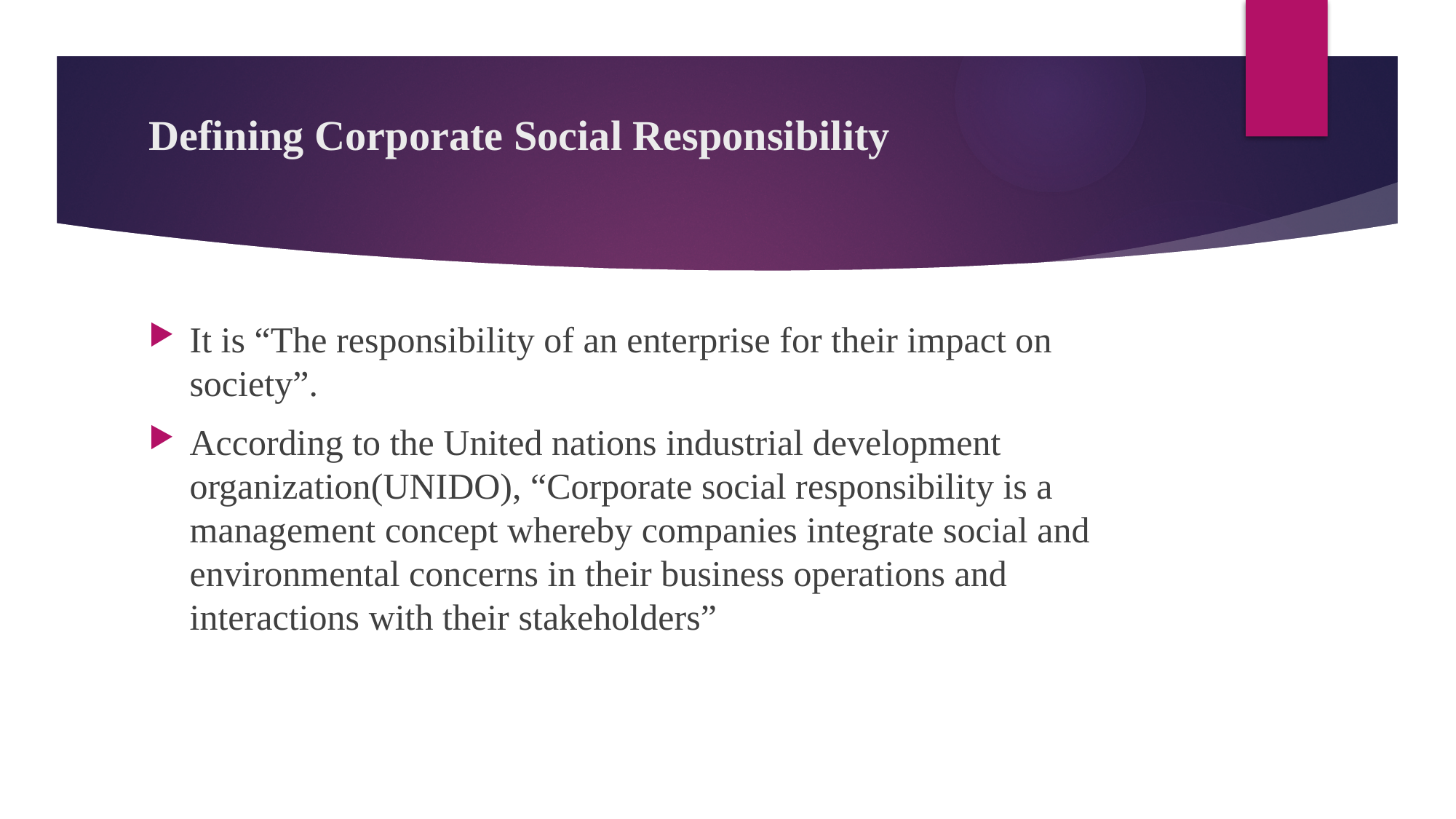

# Defining Corporate Social Responsibility
It is “The responsibility of an enterprise for their impact on society”.
According to the United nations industrial development organization(UNIDO), “Corporate social responsibility is a management concept whereby companies integrate social and environmental concerns in their business operations and interactions with their stakeholders”